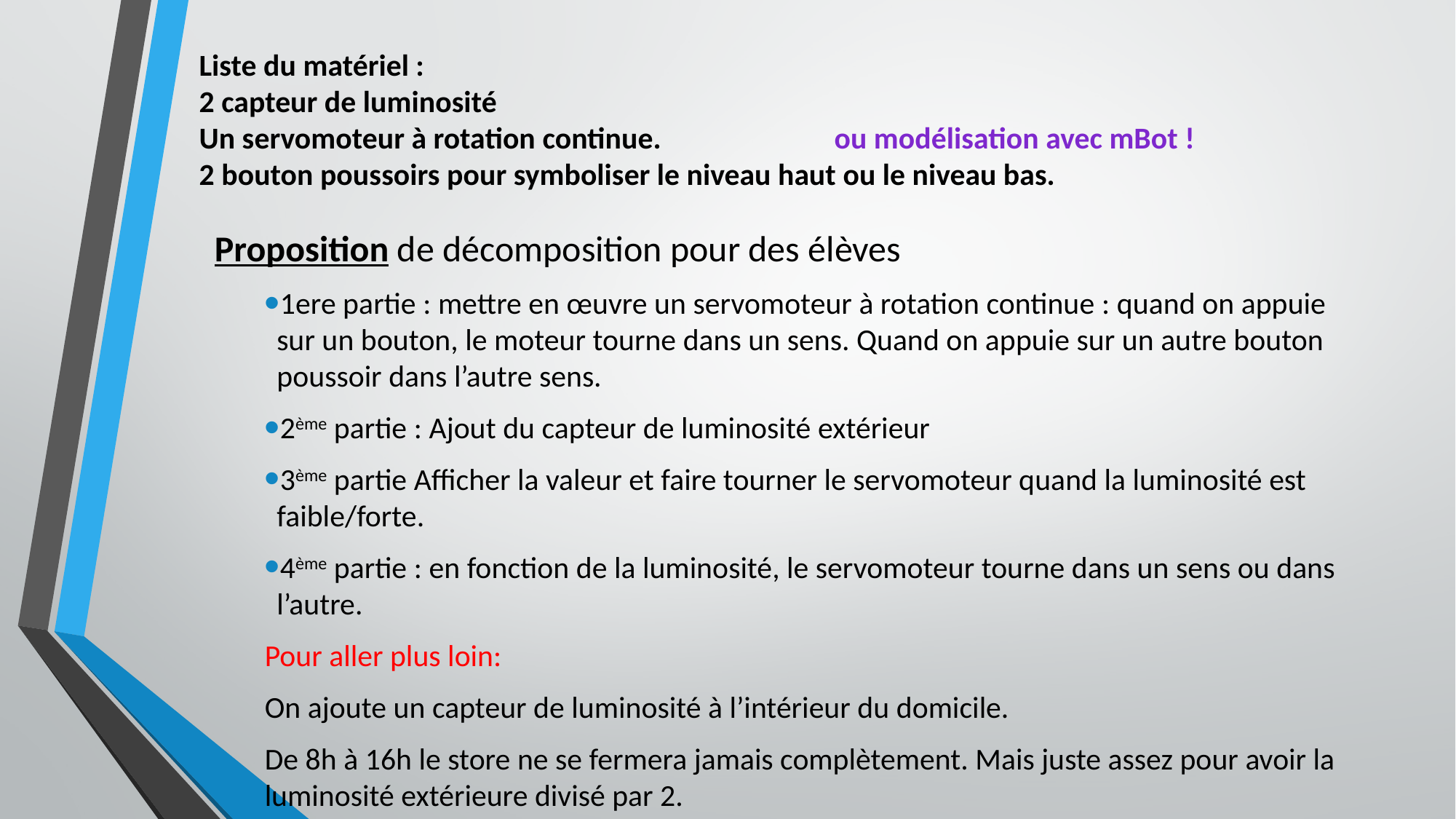

Liste du matériel :
2 capteur de luminosité
Un servomoteur à rotation continue.                         ou modélisation avec mBot !
2 bouton poussoirs pour symboliser le niveau haut ou le niveau bas.
Proposition de décomposition pour des élèves
1ere partie : mettre en œuvre un servomoteur à rotation continue : quand on appuie sur un bouton, le moteur tourne dans un sens. Quand on appuie sur un autre bouton poussoir dans l’autre sens.
2ème partie : Ajout du capteur de luminosité extérieur
3ème partie Afficher la valeur et faire tourner le servomoteur quand la luminosité est faible/forte.
4ème partie : en fonction de la luminosité, le servomoteur tourne dans un sens ou dans l’autre.
Pour aller plus loin:
On ajoute un capteur de luminosité à l’intérieur du domicile.
De 8h à 16h le store ne se fermera jamais complètement. Mais juste assez pour avoir la luminosité extérieure divisé par 2.